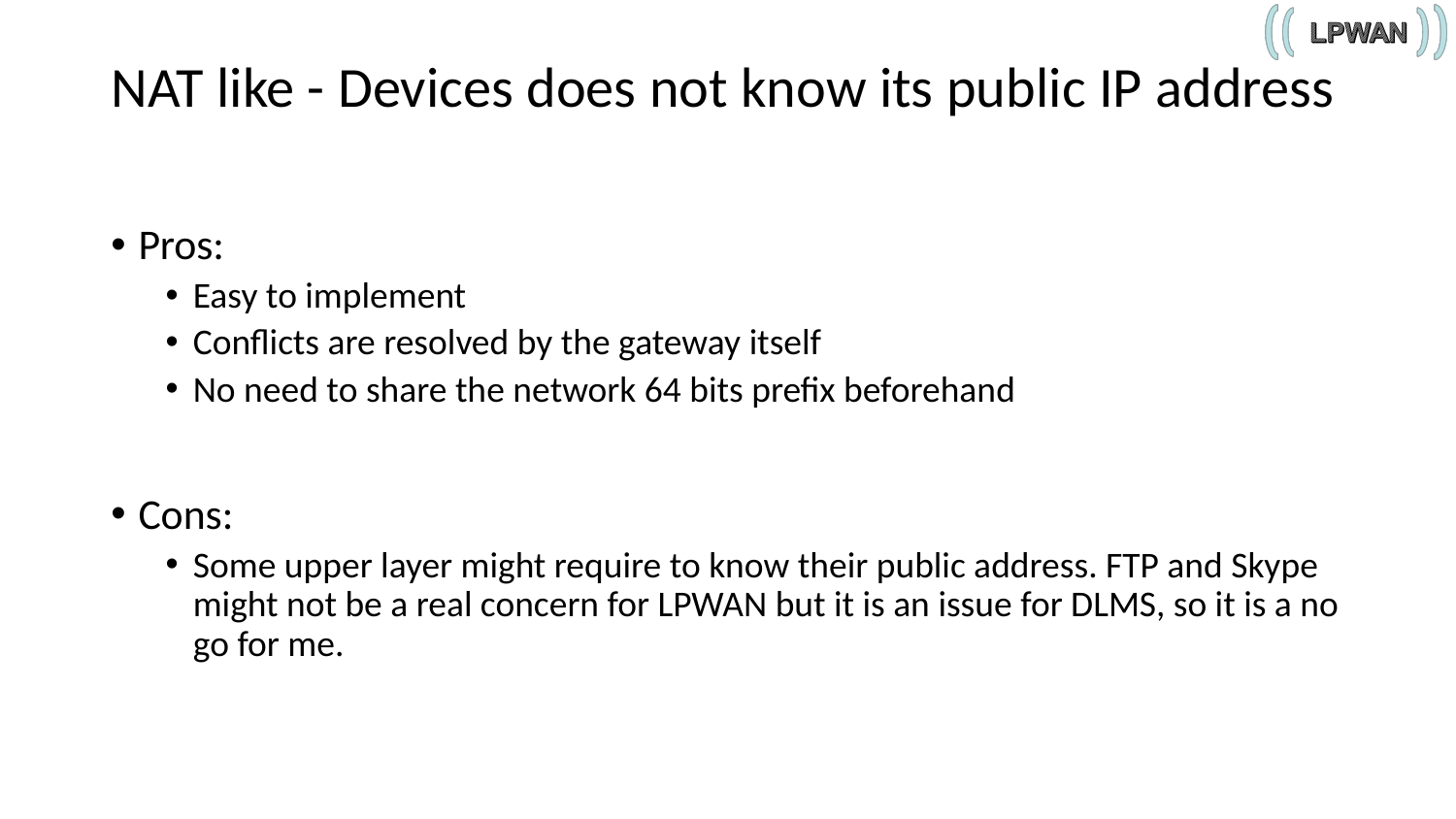

# NAT like - Devices does not know its public IP address
Pros:
Easy to implement
Conflicts are resolved by the gateway itself
No need to share the network 64 bits prefix beforehand

Cons:
Some upper layer might require to know their public address. FTP and Skype might not be a real concern for LPWAN but it is an issue for DLMS, so it is a no go for me.